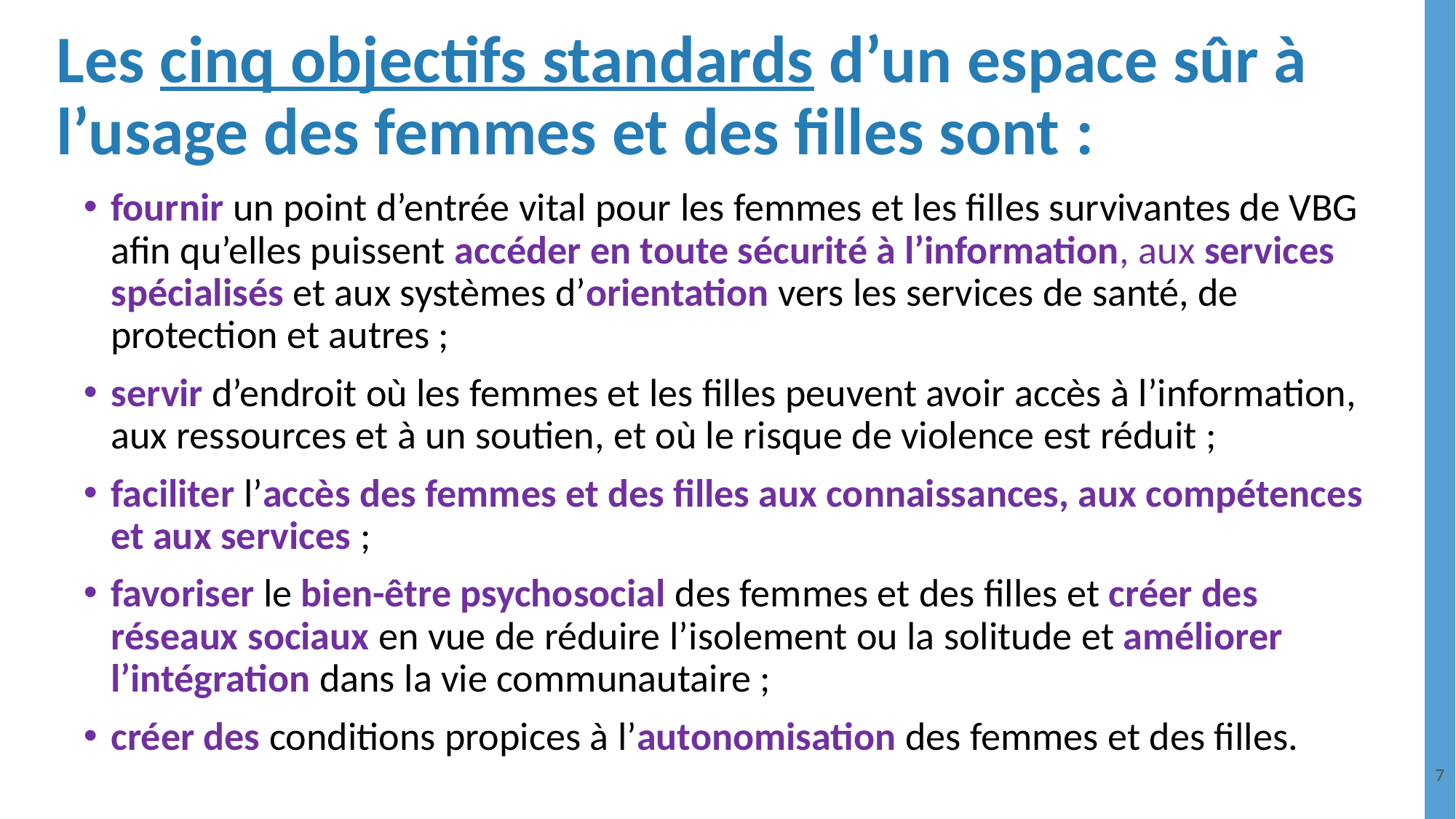

# Les cinq objectifs standards d’un espace sûr à l’usage des femmes et des filles sont :
fournir un point d’entrée vital pour les femmes et les filles survivantes de VBG afin qu’elles puissent accéder en toute sécurité à l’information, aux services spécialisés et aux systèmes d’orientation vers les services de santé, de protection et autres ;
servir d’endroit où les femmes et les filles peuvent avoir accès à l’information, aux ressources et à un soutien, et où le risque de violence est réduit ;
faciliter l’accès des femmes et des filles aux connaissances, aux compétences et aux services ;
favoriser le bien-être psychosocial des femmes et des filles et créer des réseaux sociaux en vue de réduire l’isolement ou la solitude et améliorer l’intégration dans la vie communautaire ;
créer des conditions propices à l’autonomisation des femmes et des filles.
7